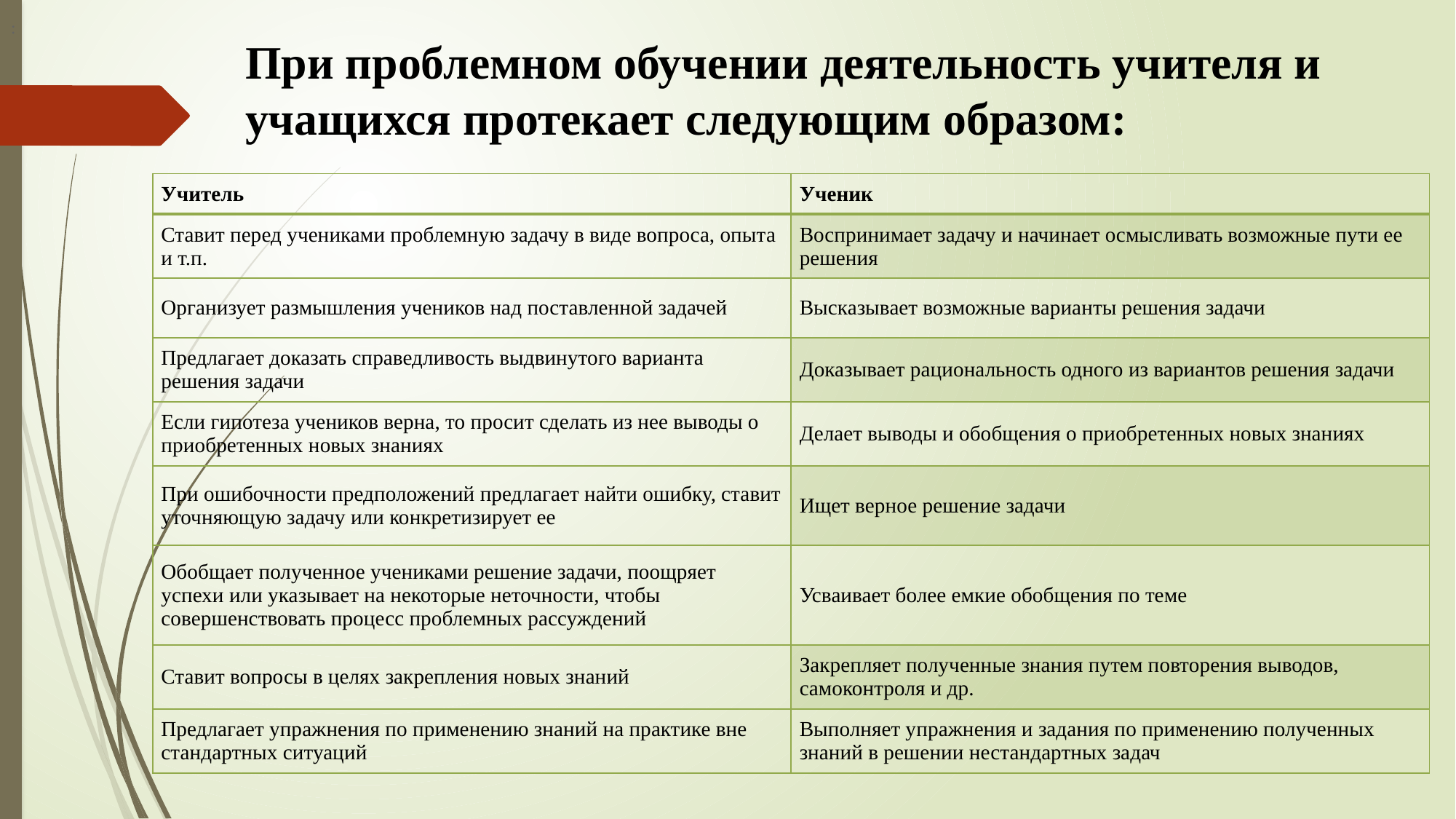

:
# При проблемном обучении деятельность учителя и учащихся протекает следующим образом:
| Учитель | Ученик |
| --- | --- |
| Ставит перед учениками проблемную задачу в виде вопроса, опыта и т.п. | Воспринимает задачу и начинает осмысливать возможные пути ее решения |
| Организует размышления учеников над поставленной задачей | Высказывает возможные варианты решения задачи |
| Предлагает доказать справедливость выдвинутого варианта решения задачи | Доказывает рациональность одного из вариантов решения задачи |
| Если гипотеза учеников верна, то просит сделать из нее выводы о приобретенных новых знаниях | Делает выводы и обобщения о приобретенных новых знаниях |
| При ошибочности предположений предлагает найти ошибку, ставит уточняющую задачу или конкретизирует ее | Ищет верное решение задачи |
| Обобщает полученное учениками решение задачи, поощряет успехи или указывает на некоторые неточности, чтобы совершенствовать процесс проблемных рассуждений | Усваивает более емкие обобщения по теме |
| Ставит вопросы в целях закрепления новых знаний | Закрепляет полученные знания путем повторения выводов, самоконтроля и др. |
| Предлагает упражнения по применению знаний на практике вне стандартных ситуаций | Выполняет упражнения и задания по применению полученных знаний в решении нестандартных задач |